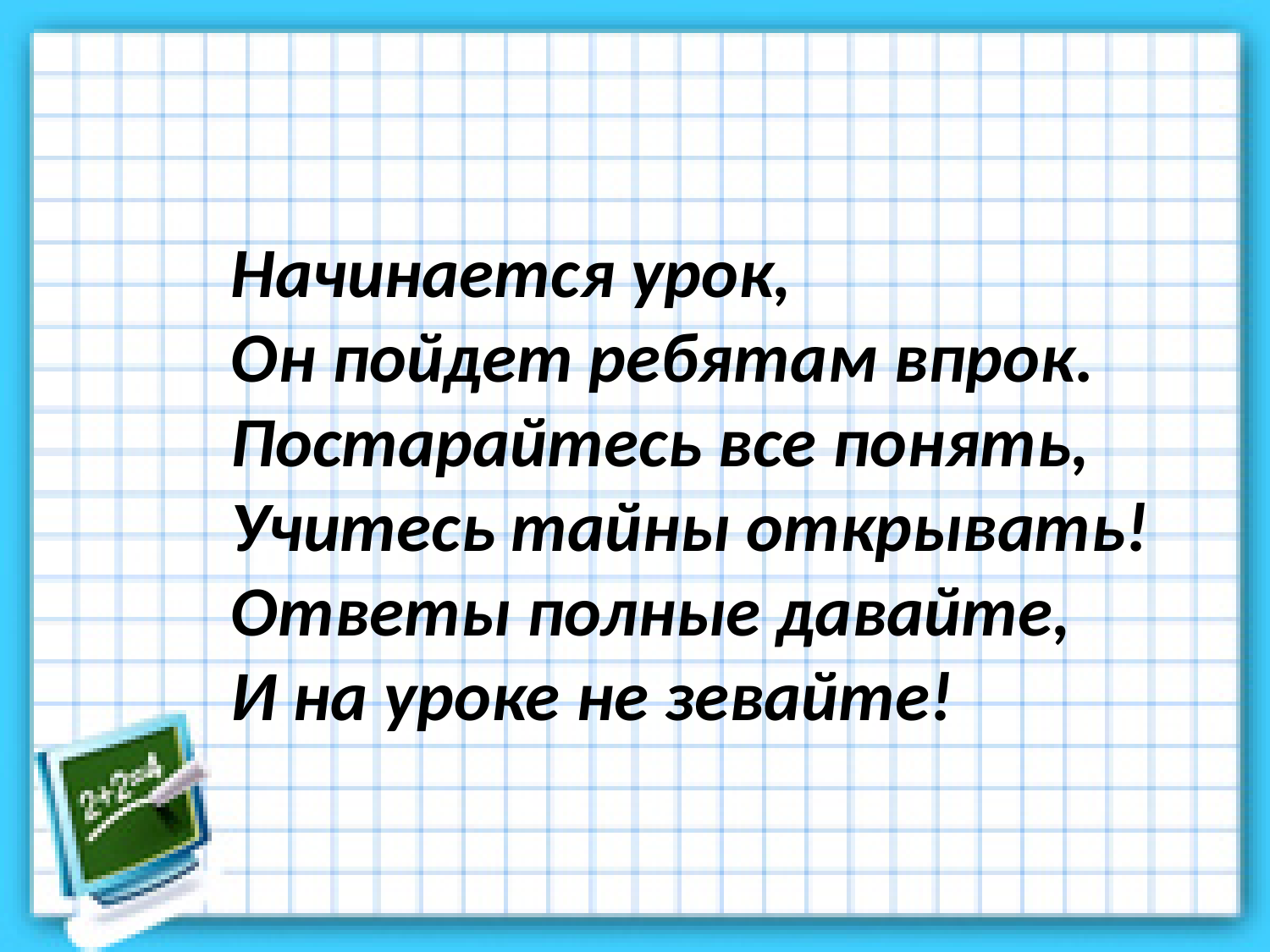

Начинается урок,
Он пойдет ребятам впрок.
Постарайтесь все понять,
Учитесь тайны открывать!
Ответы полные давайте,
И на уроке не зевайте!